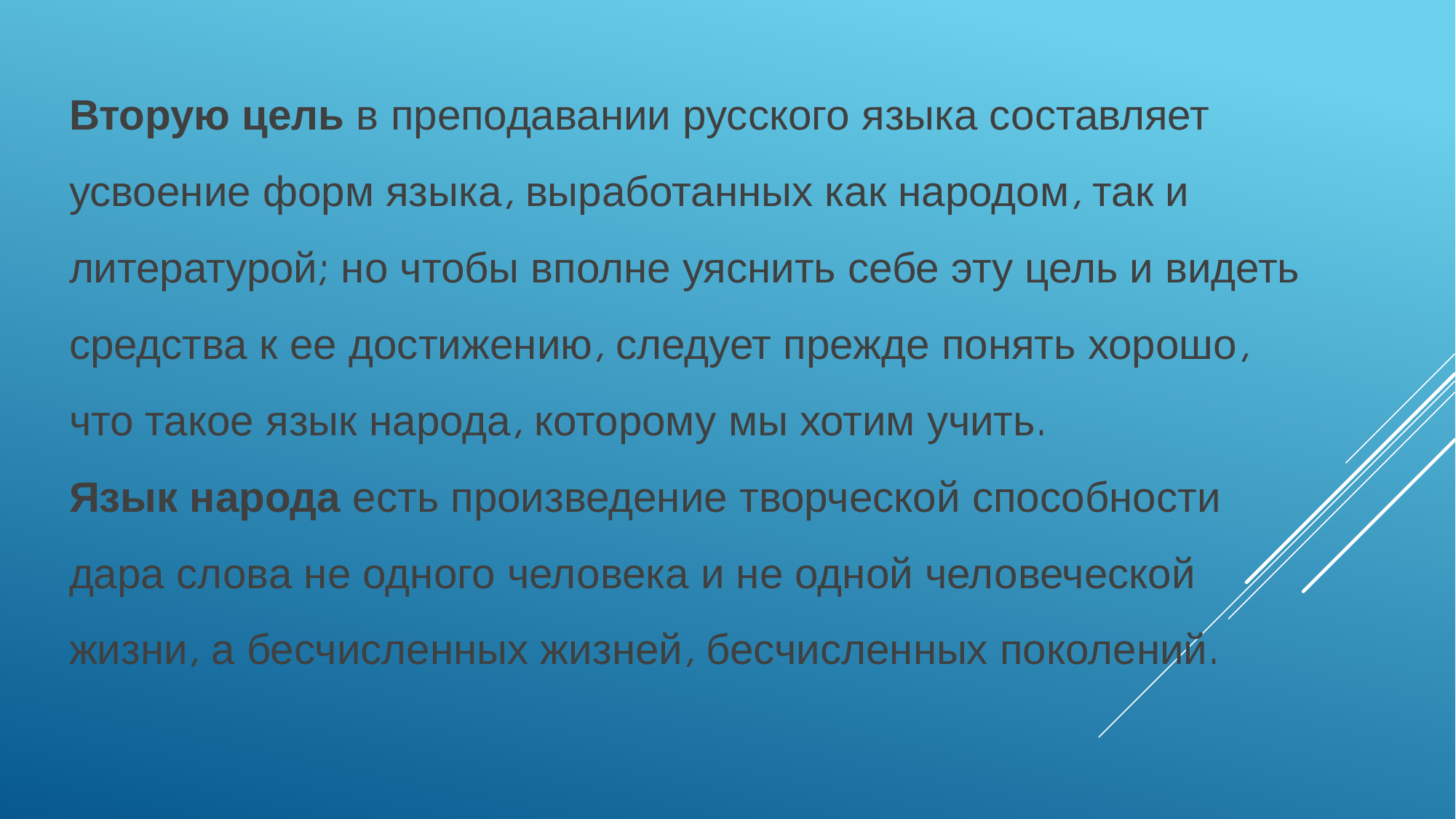

Вторую цель в преподавании русского языка составляет усвоение форм языка, выработанных как народом, так и литературой; но чтобы вполне уяснить себе эту цель и видеть средства к ее достижению, следует прежде понять хорошо, что такое язык народа, которому мы хотим учить.
Язык народа есть произведение творческой способности дара слова не одного человека и не одной человеческой жизни, а бесчисленных жизней, бесчисленных поколений.